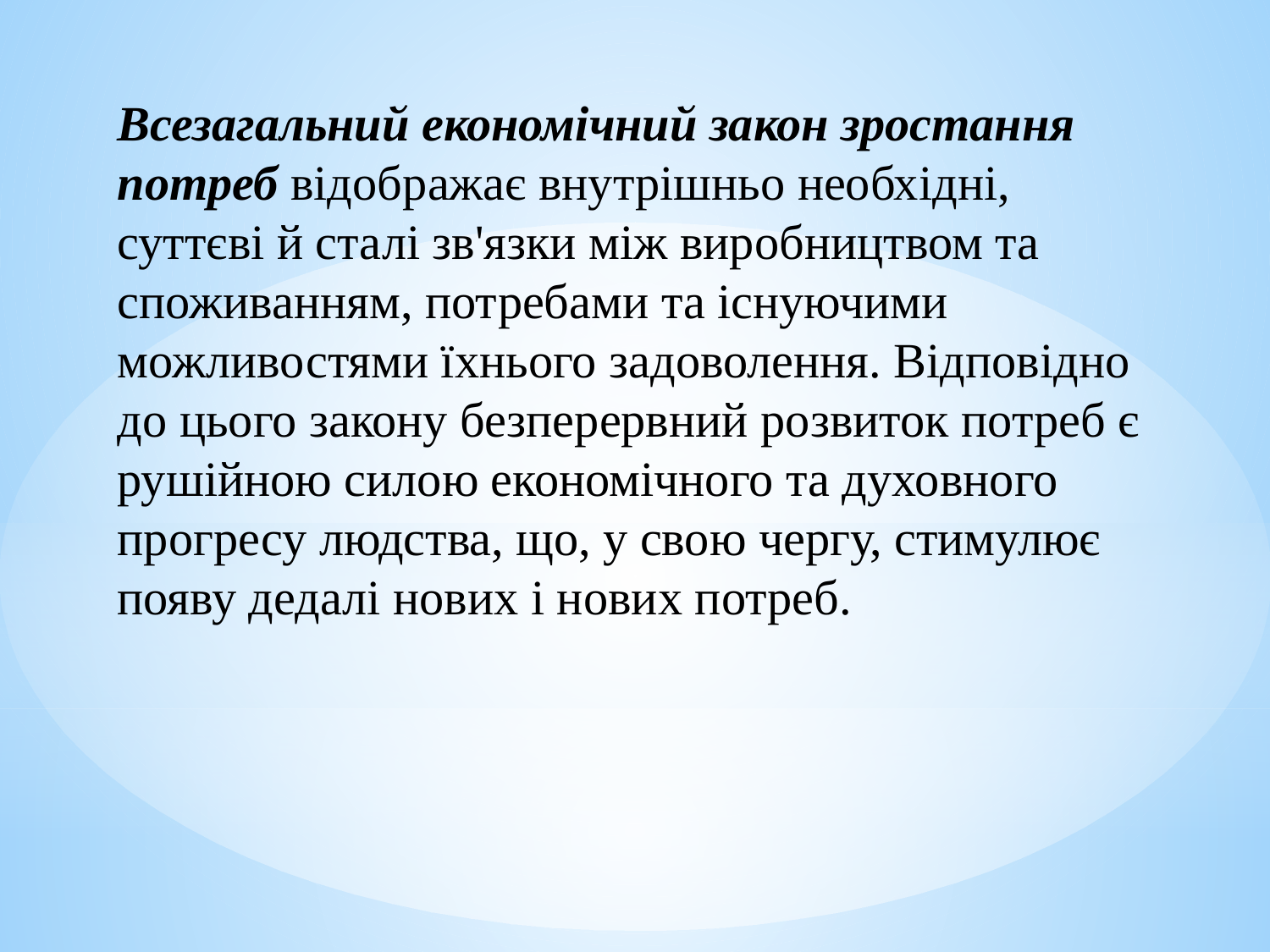

Всезагальний економічний закон зростання потреб відображає внутрішньо необхідні, суттєві й сталі зв'язки між виробництвом та споживанням, потребами та існуючими можливостями їхнього задоволення. Відповідно до цього закону безперервний розвиток потреб є рушійною силою економічного та духовного прогресу людства, що, у свою чергу, стимулює появу дедалі нових і нових потреб.